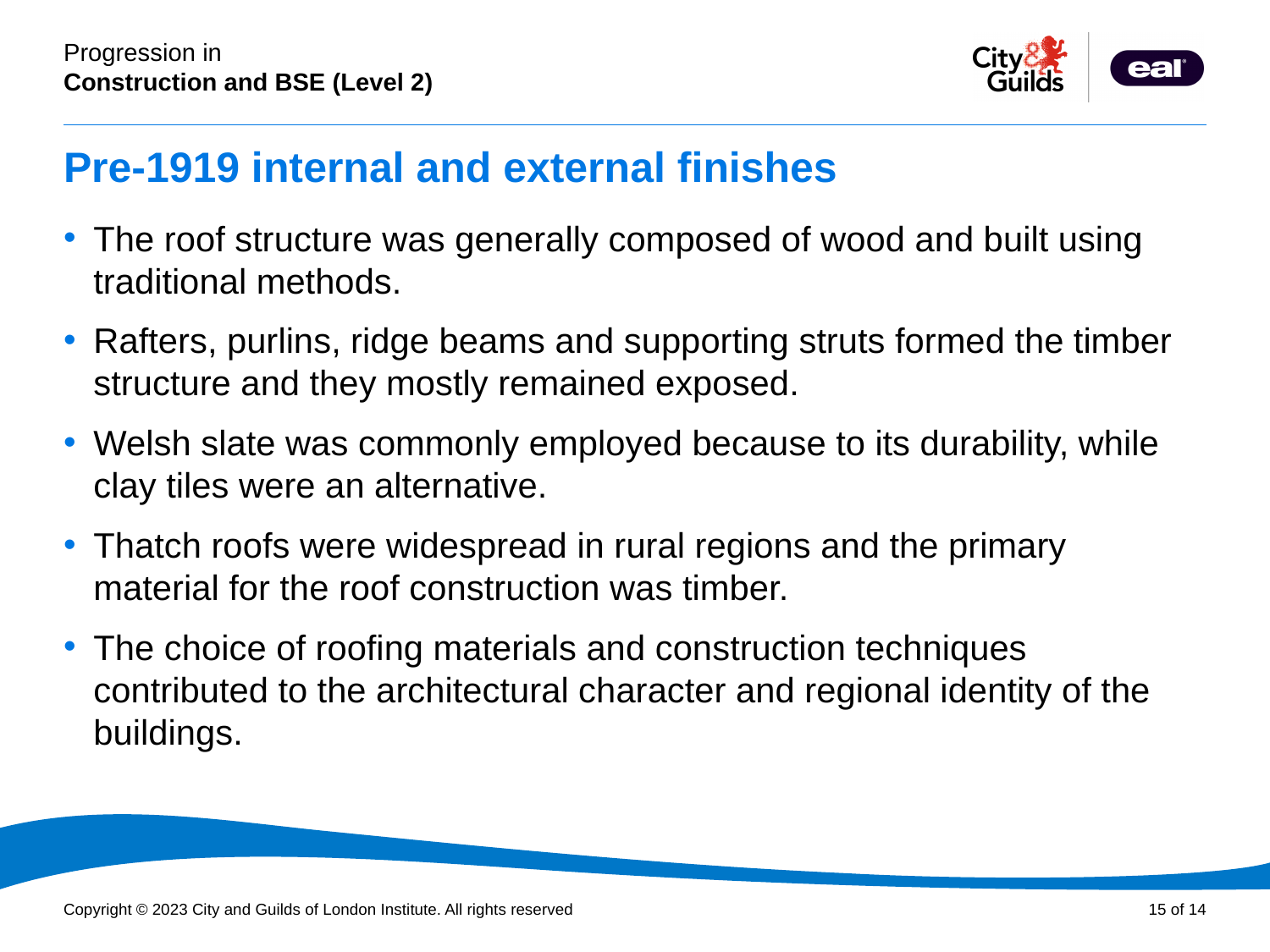

Pre-1919 internal and external finishes
The roof structure was generally composed of wood and built using traditional methods.
Rafters, purlins, ridge beams and supporting struts formed the timber structure and they mostly remained exposed.
Welsh slate was commonly employed because to its durability, while clay tiles were an alternative.
Thatch roofs were widespread in rural regions and the primary  material for the roof construction was timber.
The choice of roofing materials and construction techniques contributed to the architectural character and regional identity of the buildings.